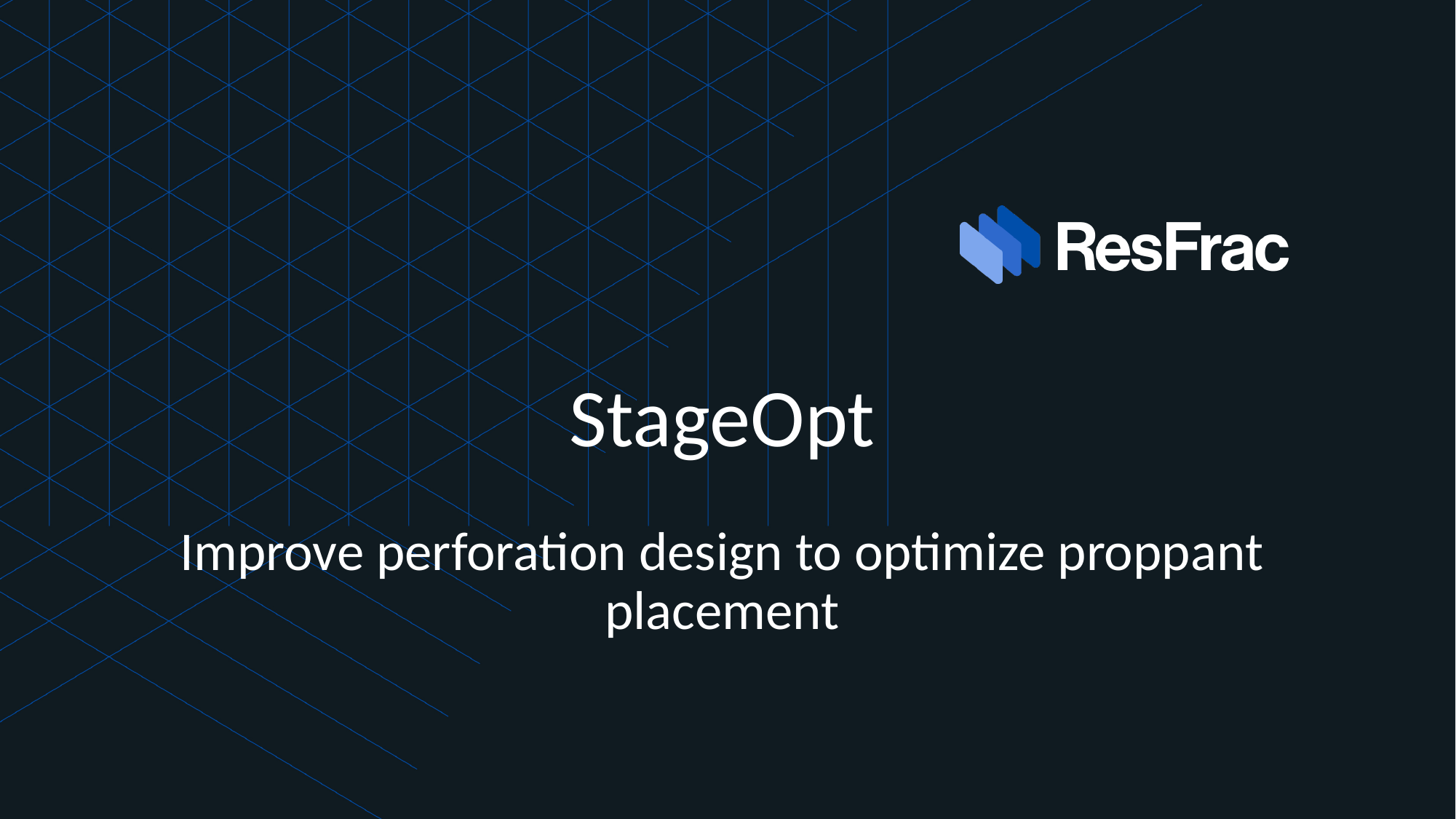

StageOpt

Improve perforation design to optimize proppant placement